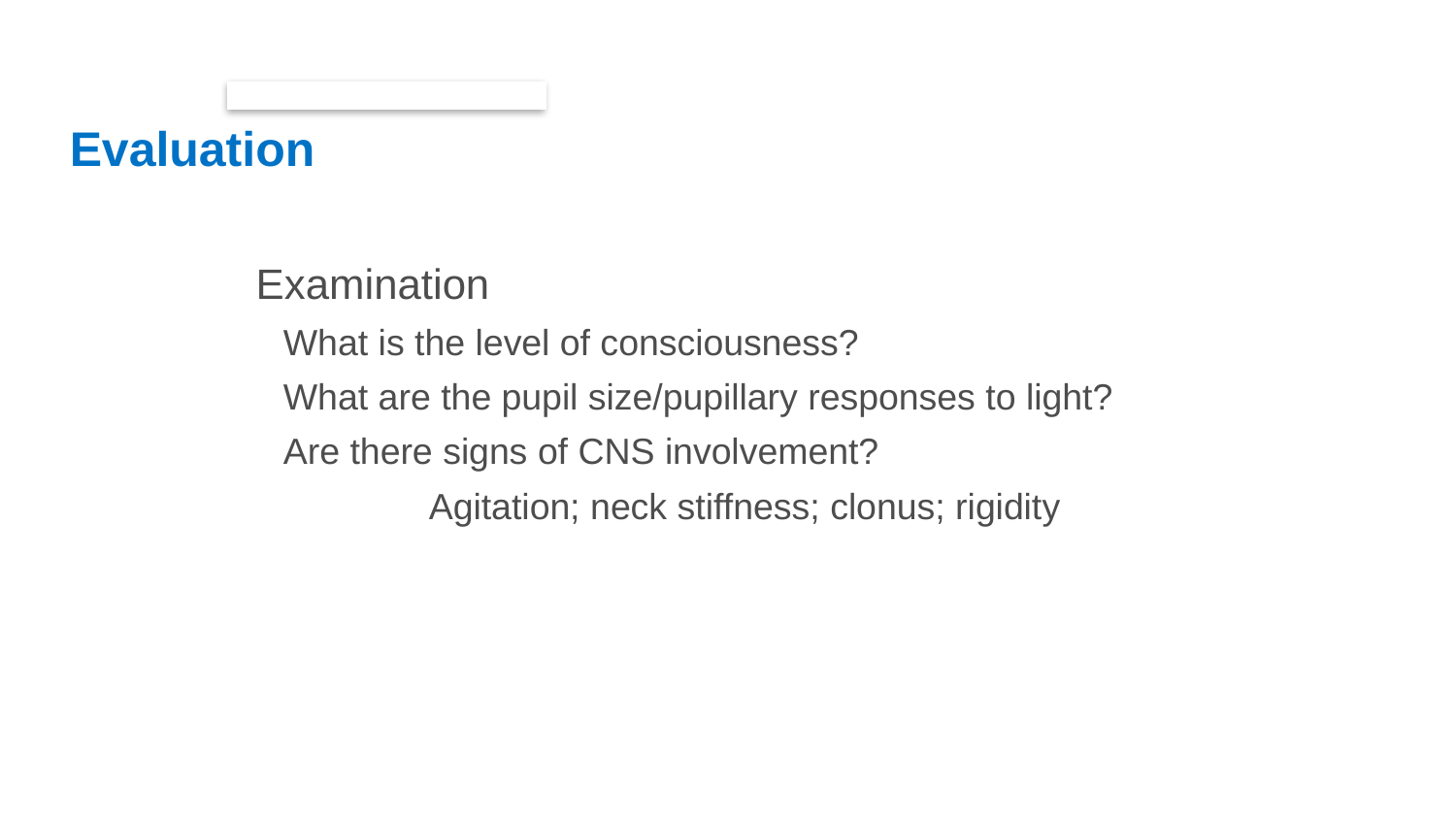

# Evaluation
Examination
	What is the level of consciousness?
	What are the pupil size/pupillary responses to light?
	Are there signs of CNS involvement?
		Agitation; neck stiffness; clonus; rigidity